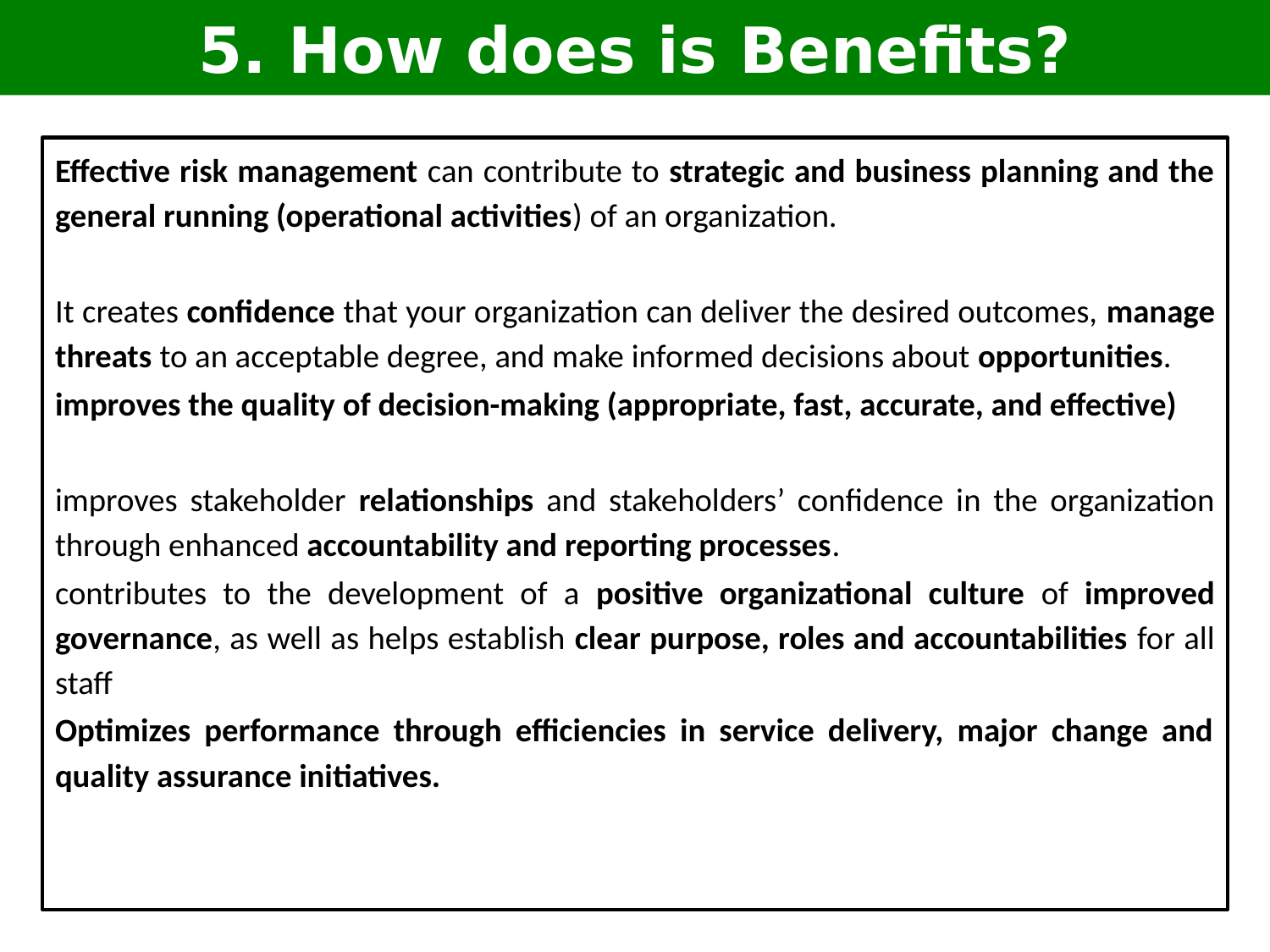

# 5. How does is Benefits?
Effective risk management can contribute to strategic and business planning and the general running (operational activities) of an organization.

It creates confidence that your organization can deliver the desired outcomes, manage threats to an acceptable degree, and make informed decisions about opportunities.
improves the quality of decision-making (appropriate, fast, accurate, and effective)

improves stakeholder relationships and stakeholders’ confidence in the organization through enhanced accountability and reporting processes.
contributes to the development of a positive organizational culture of improved governance, as well as helps establish clear purpose, roles and accountabilities for all staff
Optimizes performance through efficiencies in service delivery, major change and quality assurance initiatives.